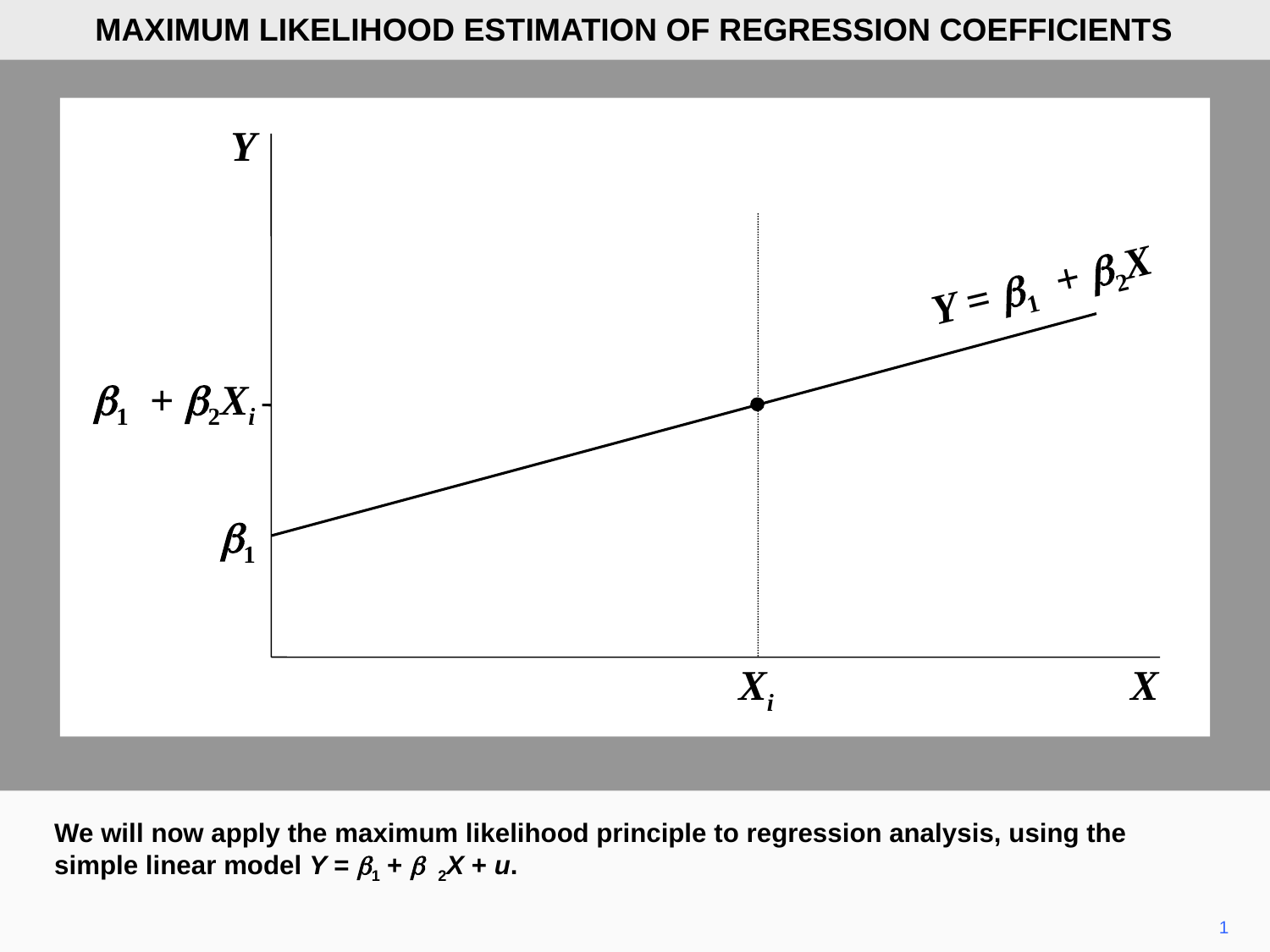

MAXIMUM LIKELIHOOD ESTIMATION OF REGRESSION COEFFICIENTS

Y

Y = β1 + β2X

β1 + β2Xi

β1
Xi
X

We will now apply the maximum likelihood principle to regression analysis, using the simple linear model Y = β1 + β 2X + u.
1